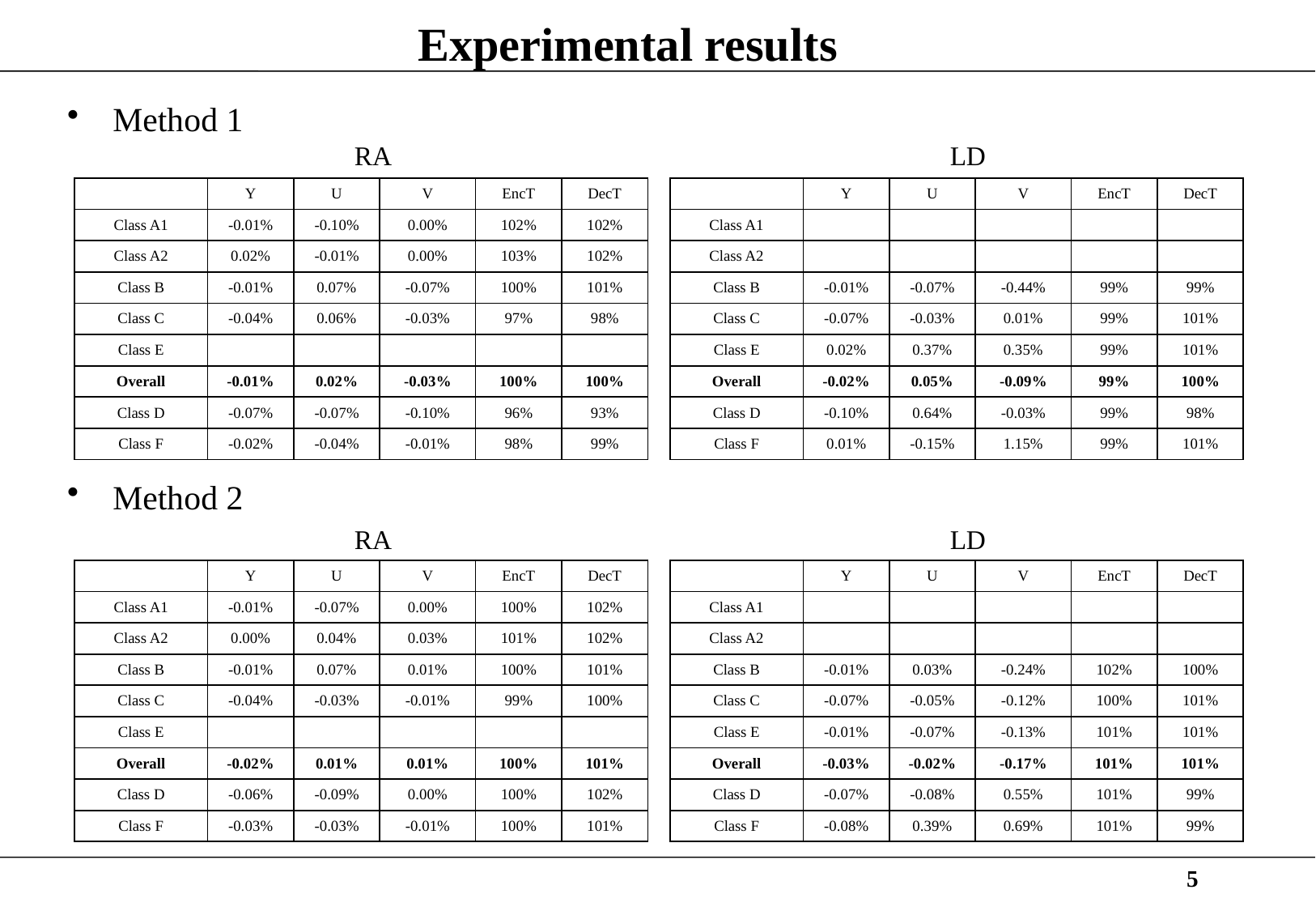

# Experimental results
Method 1

Method 2
RA
LD
|  | Y | U | V | EncT | DecT |
| --- | --- | --- | --- | --- | --- |
| Class A1 | -0.01% | -0.10% | 0.00% | 102% | 102% |
| Class A2 | 0.02% | -0.01% | 0.00% | 103% | 102% |
| Class B | -0.01% | 0.07% | -0.07% | 100% | 101% |
| Class C | -0.04% | 0.06% | -0.03% | 97% | 98% |
| Class E |  |  |  |  |  |
| Overall | -0.01% | 0.02% | -0.03% | 100% | 100% |
| Class D | -0.07% | -0.07% | -0.10% | 96% | 93% |
| Class F | -0.02% | -0.04% | -0.01% | 98% | 99% |
|  | Y | U | V | EncT | DecT |
| --- | --- | --- | --- | --- | --- |
| Class A1 |  |  |  |  |  |
| Class A2 |  |  |  |  |  |
| Class B | -0.01% | -0.07% | -0.44% | 99% | 99% |
| Class C | -0.07% | -0.03% | 0.01% | 99% | 101% |
| Class E | 0.02% | 0.37% | 0.35% | 99% | 101% |
| Overall | -0.02% | 0.05% | -0.09% | 99% | 100% |
| Class D | -0.10% | 0.64% | -0.03% | 99% | 98% |
| Class F | 0.01% | -0.15% | 1.15% | 99% | 101% |
RA
LD
|  | Y | U | V | EncT | DecT |
| --- | --- | --- | --- | --- | --- |
| Class A1 | -0.01% | -0.07% | 0.00% | 100% | 102% |
| Class A2 | 0.00% | 0.04% | 0.03% | 101% | 102% |
| Class B | -0.01% | 0.07% | 0.01% | 100% | 101% |
| Class C | -0.04% | -0.03% | -0.01% | 99% | 100% |
| Class E |  |  |  |  |  |
| Overall | -0.02% | 0.01% | 0.01% | 100% | 101% |
| Class D | -0.06% | -0.09% | 0.00% | 100% | 102% |
| Class F | -0.03% | -0.03% | -0.01% | 100% | 101% |
|  | Y | U | V | EncT | DecT |
| --- | --- | --- | --- | --- | --- |
| Class A1 |  |  |  |  |  |
| Class A2 |  |  |  |  |  |
| Class B | -0.01% | 0.03% | -0.24% | 102% | 100% |
| Class C | -0.07% | -0.05% | -0.12% | 100% | 101% |
| Class E | -0.01% | -0.07% | -0.13% | 101% | 101% |
| Overall | -0.03% | -0.02% | -0.17% | 101% | 101% |
| Class D | -0.07% | -0.08% | 0.55% | 101% | 99% |
| Class F | -0.08% | 0.39% | 0.69% | 101% | 99% |
5